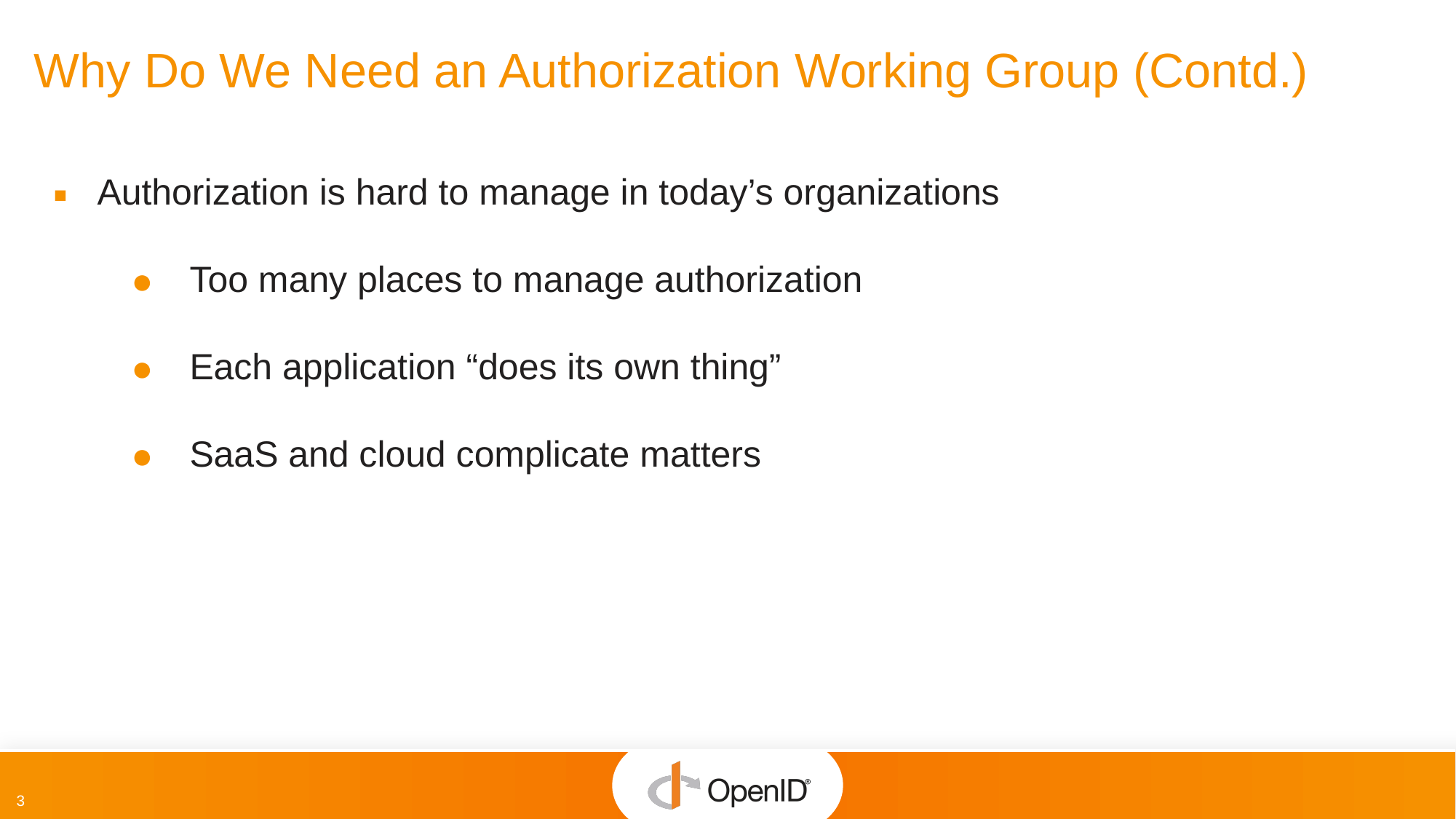

# Why Do We Need an Authorization Working Group (Contd.)
Authorization is hard to manage in today’s organizations
Too many places to manage authorization
Each application “does its own thing”
SaaS and cloud complicate matters